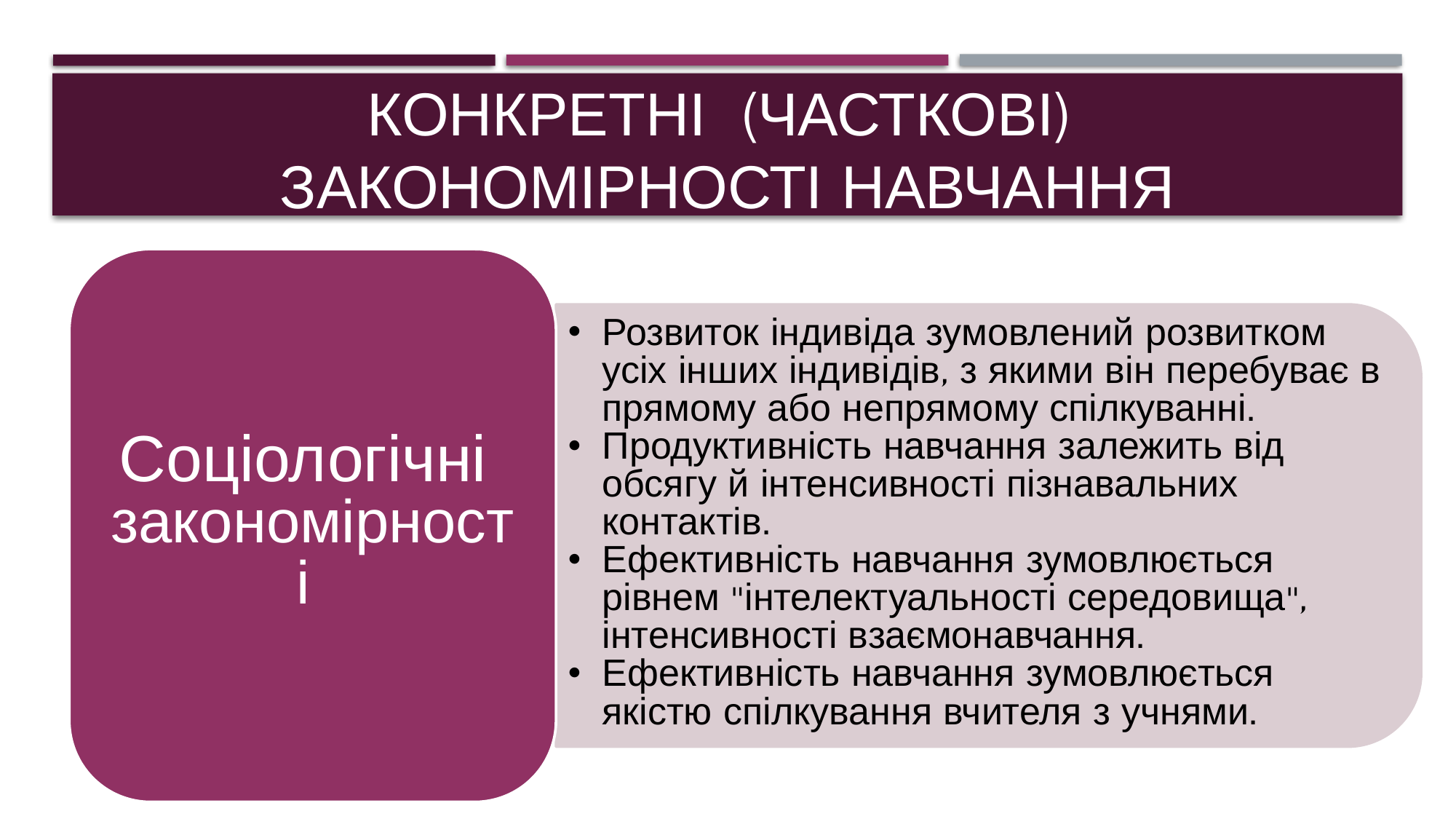

# Конкретні  (часткові) закономірності навчання
Соціологічні  закономірності
Розвиток індивіда зумовлений розвитком усіх інших індивідів, з якими він перебуває в прямому або непрямому спілкуванні.
Продуктивність навчання залежить від обсягу й інтенсивності пізнавальних контактів.
Ефективність навчання зумовлюється рівнем "інтелектуальності середовища", інтенсивності взаємонавчання.
Ефективність навчання зумовлюється якістю спілкування вчителя з учнями.
14